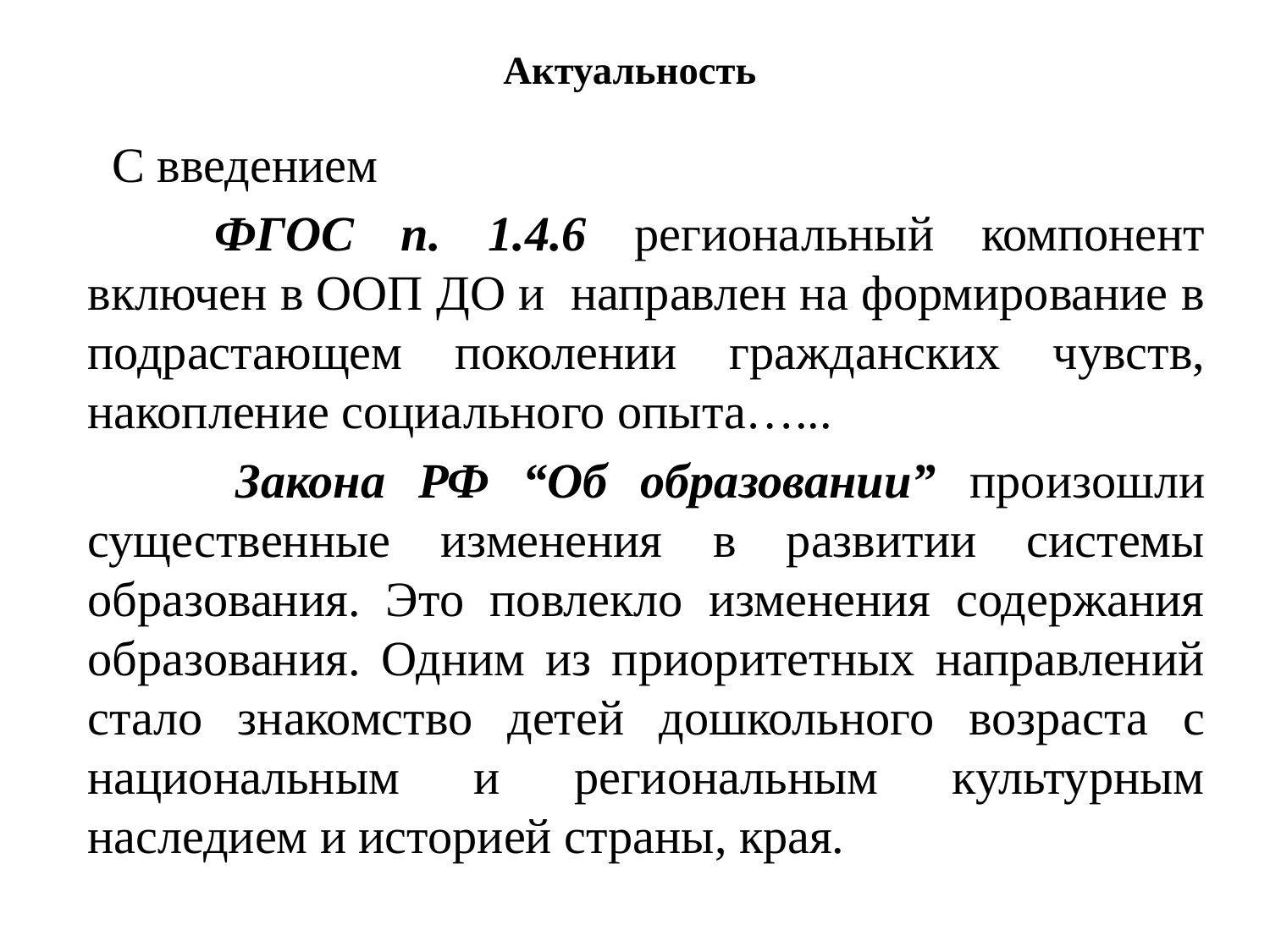

# Актуальность
  С введением
	ФГОС п. 1.4.6 региональный компонент включен в ООП ДО и  направлен на формирование в подрастающем поколении гражданских чувств, накопление социального опыта…...
 	Закона РФ “Об образовании” произошли существенные изменения в развитии системы образования. Это повлекло изменения содержания образования. Одним из приоритетных направлений стало знакомство детей дошкольного возраста с национальным и региональным культурным наследием и историей страны, края.